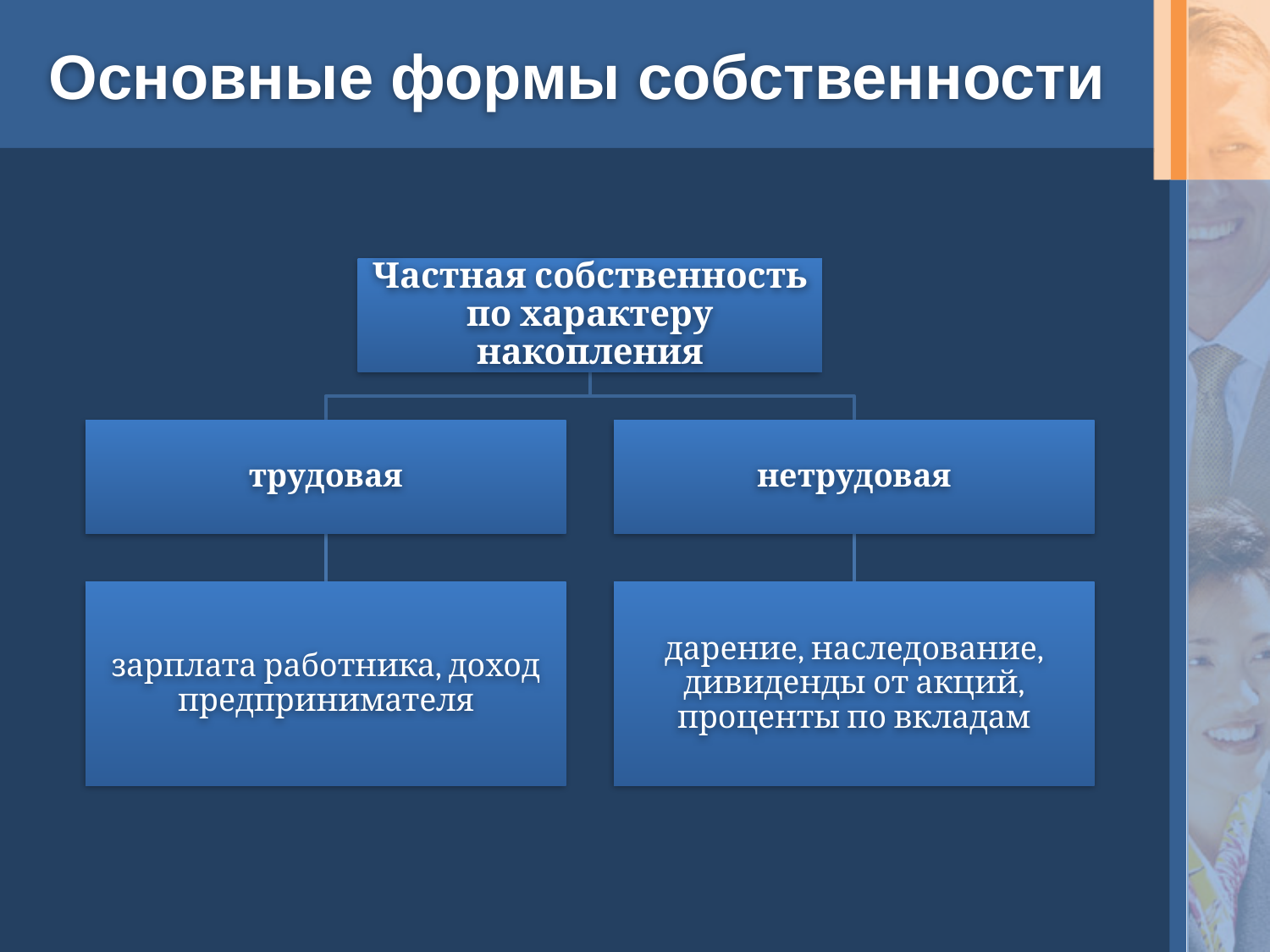

# Основные формы собственности

Частная собственность по характеру накопления

трудовая

нетрудовая

зарплата работника, доход предпринимателя

дарение, наследование, дивиденды от акций, проценты по вкладам